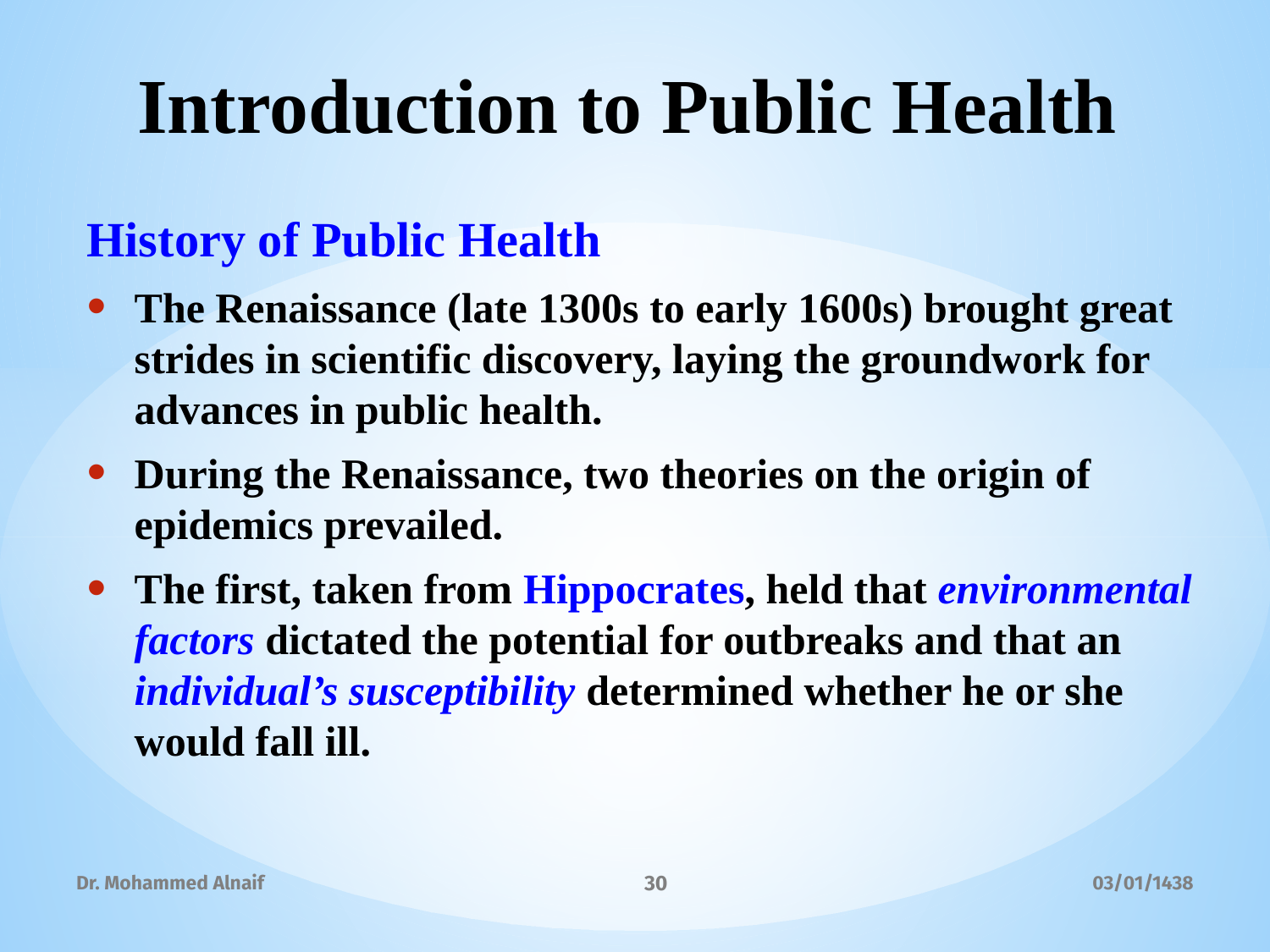

# Introduction to Public Health
History of Public Health
The Renaissance (late 1300s to early 1600s) brought great strides in scientific discovery, laying the groundwork for advances in public health.
During the Renaissance, two theories on the origin of epidemics prevailed.
The first, taken from Hippocrates, held that environmental factors dictated the potential for outbreaks and that an individual’s susceptibility determined whether he or she would fall ill.
Dr. Mohammed Alnaif
30
03/01/1438